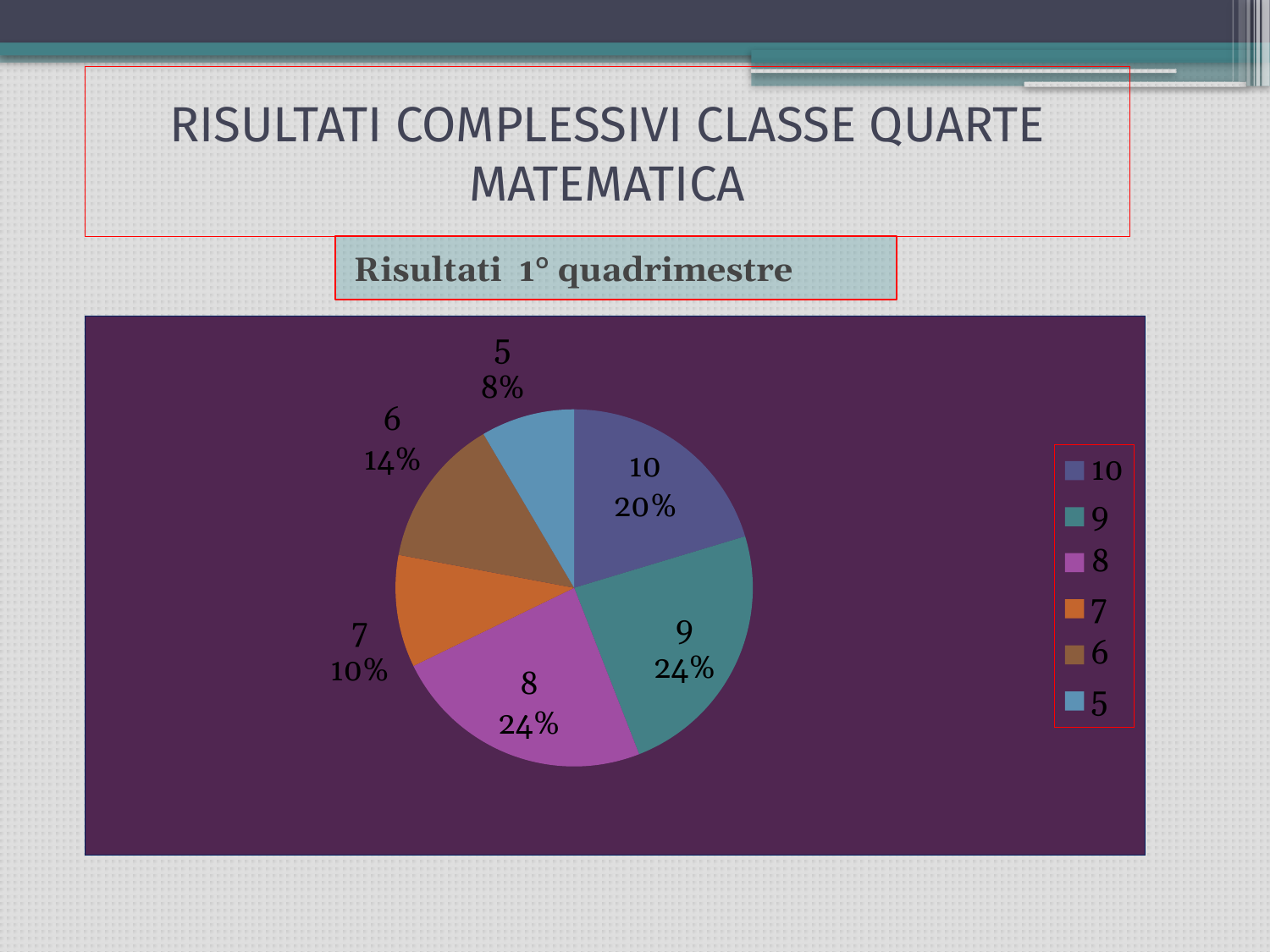

# RISULTATI COMPLESSIVI CLASSE QUARTE MATEMATICA
Risultati  1° quadrimestre

### Chart

| Category | Colonna4 |
|---|---|
| 10 | 12.0 |
| 9 | 14.0 |
| 8 | 14.0 |
| 7 | 6.0 |
| 6 | 8.0 |
| 5 | 5.0 |